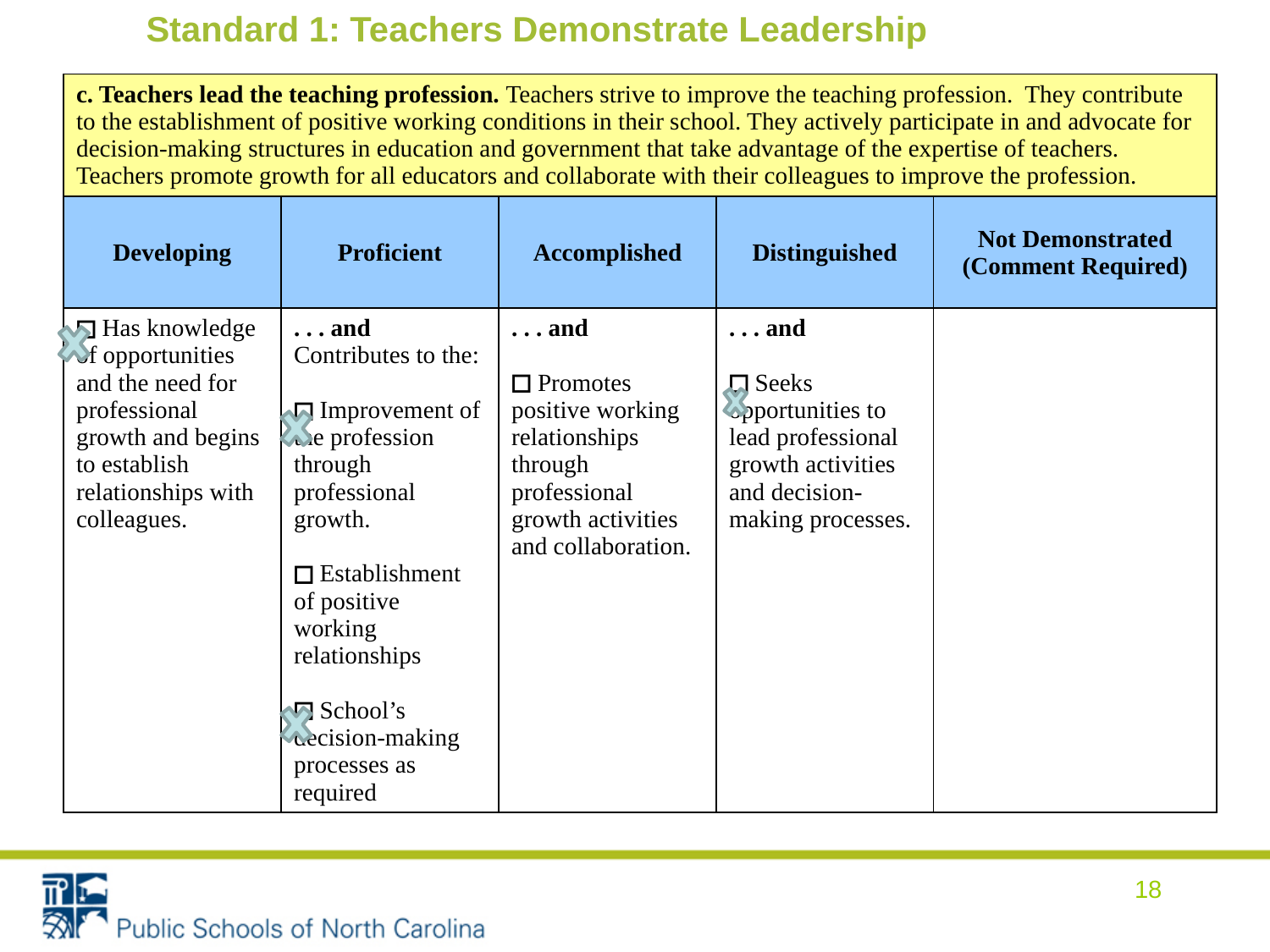

Standard 1: Teachers Demonstrate Leadership
| c. Teachers lead the teaching profession. Teachers strive to improve the teaching profession. They contribute to the establishment of positive working conditions in their school. They actively participate in and advocate for decision-making structures in education and government that take advantage of the expertise of teachers. Teachers promote growth for all educators and collaborate with their colleagues to improve the profession. |  |  |  |  |
| --- | --- | --- | --- | --- |
| Developing | Proficient | Accomplished | Distinguished | Not Demonstrated (Comment Required) |
| Has knowledge of opportunities and the need for professional growth and begins to establish relationships with colleagues. | . . . and Contributes to the: Improvement of the profession through professional growth. Establishment of positive working relationships School’s decision-making processes as required | . . . and Promotes positive working relationships through professional growth activities and collaboration. | . . . and Seeks opportunities to lead professional growth activities and decision-making processes. |  |

18